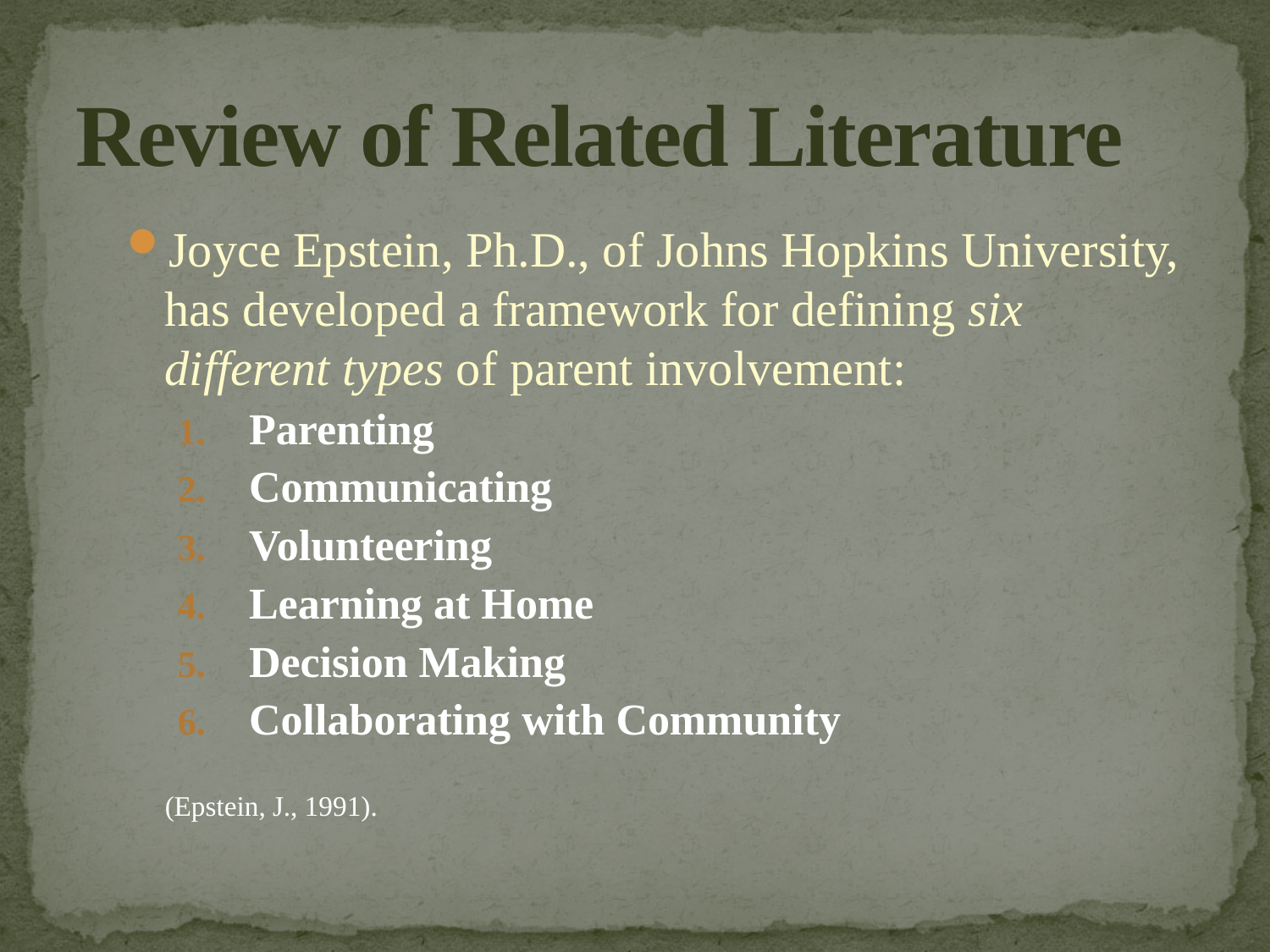

# Review of Related Literature
Joyce Epstein, Ph.D., of Johns Hopkins University, has developed a framework for defining six different types of parent involvement:
Parenting
Communicating
Volunteering
Learning at Home
Decision Making
Collaborating with Community

	(Epstein, J., 1991).